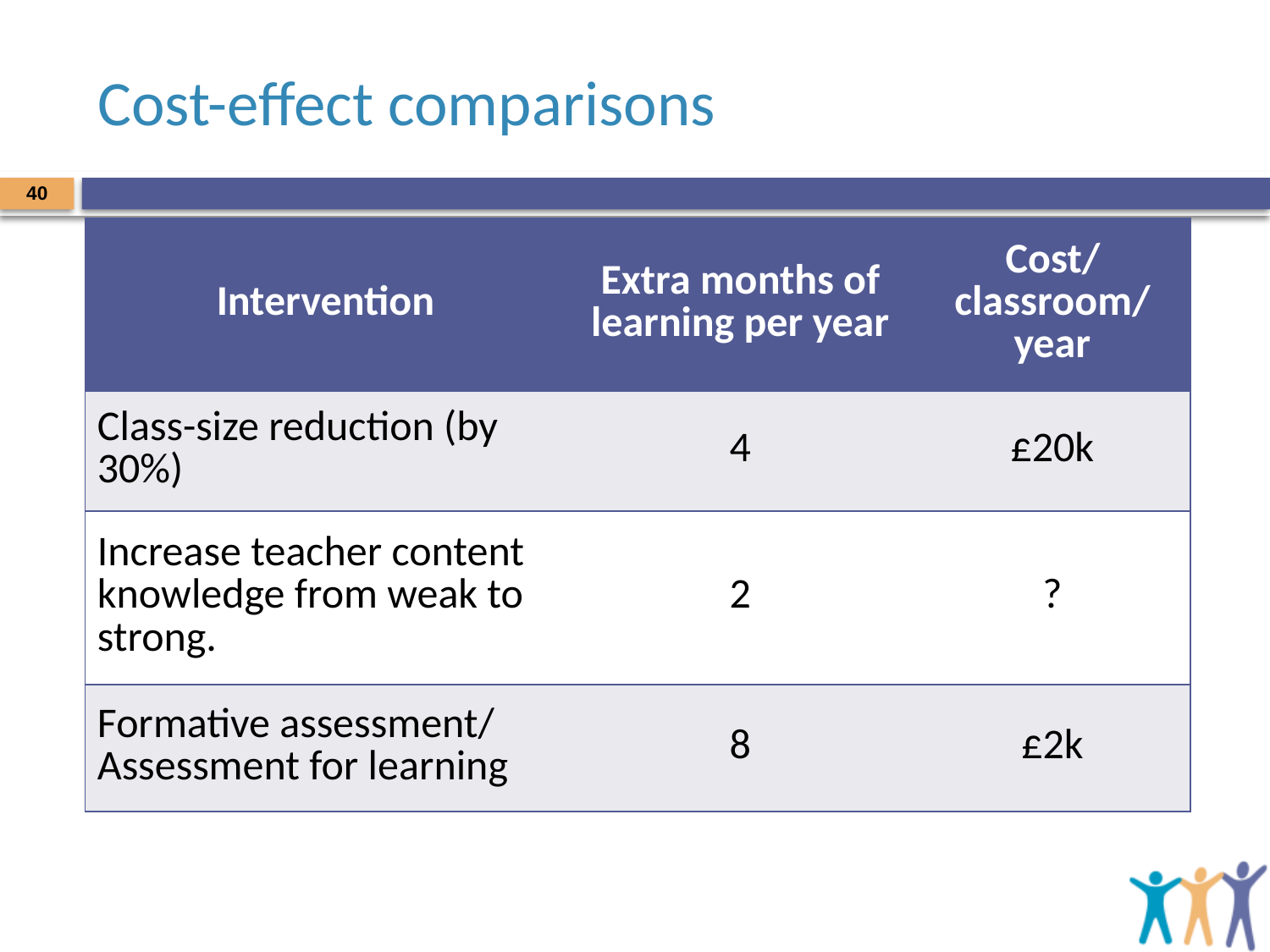

# Cost-effect comparisons
40
| Intervention | Extra months of learning per year | Cost/classroom/year |
| --- | --- | --- |
| Class-size reduction (by 30%) | 4 | £20k |
| Increase teacher content knowledge from weak to strong. | 2 | ? |
| Formative assessment/ Assessment for learning | 8 | £2k |